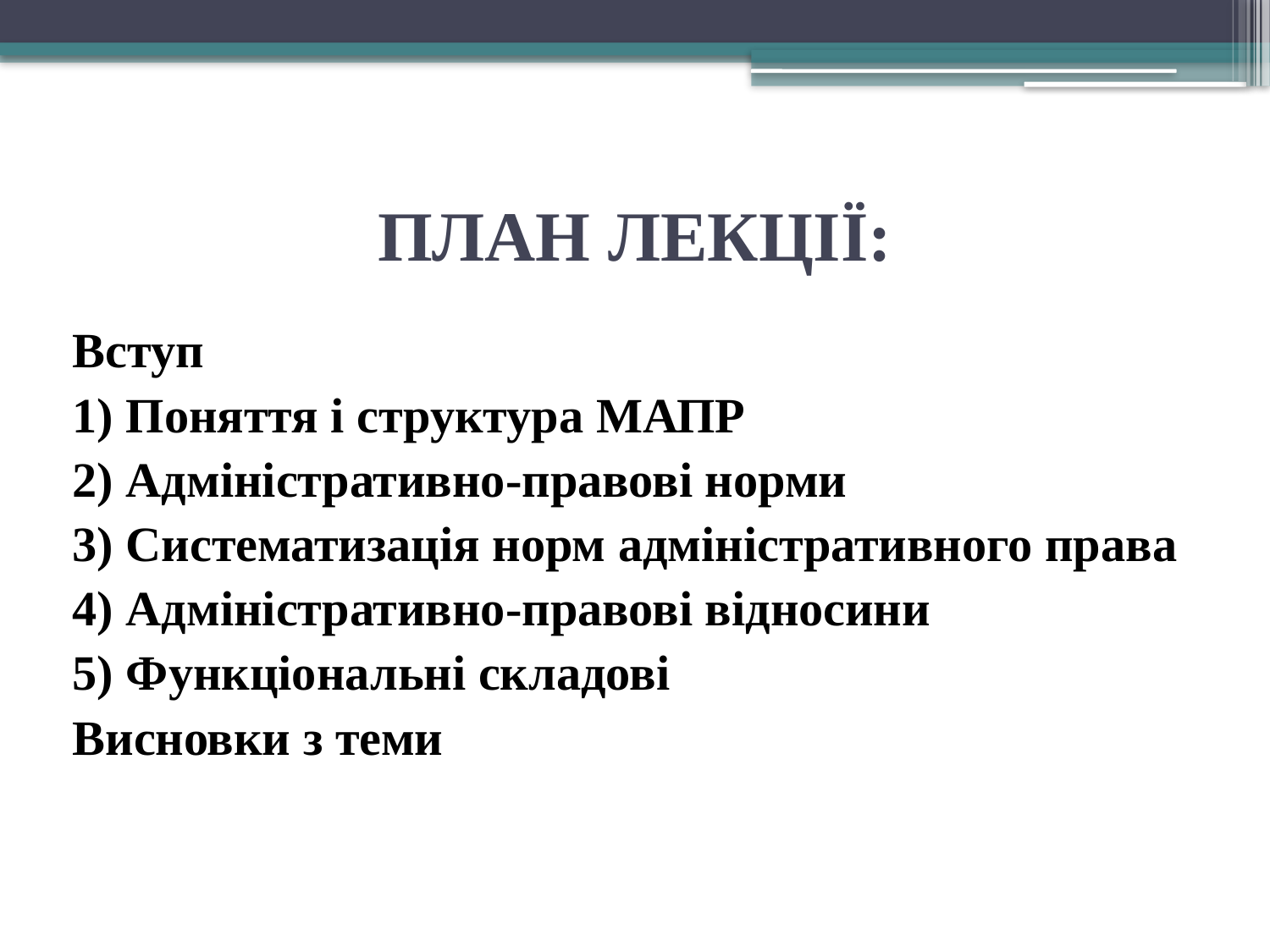

# ПЛАН ЛЕКЦІЇ:
Вступ
1) Поняття і структура МАПР
2) Адміністративно-правові норми
3) Систематизація норм адміністративного права
4) Адміністративно-правові відносини
5) Функціональні складові
Висновки з теми